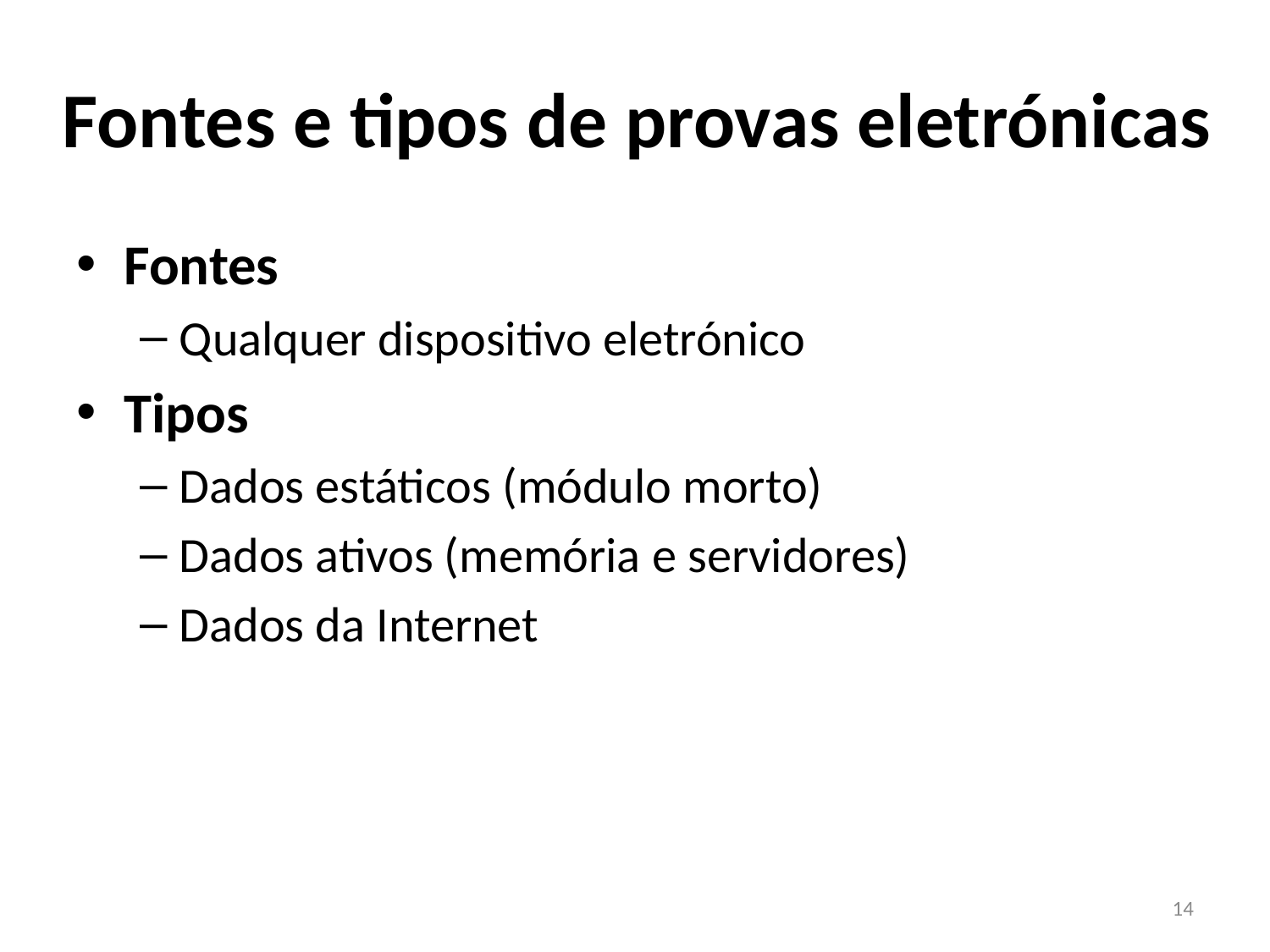

# Fontes e tipos de provas eletrónicas
Fontes
Qualquer dispositivo eletrónico
Tipos
Dados estáticos (módulo morto)
Dados ativos (memória e servidores)
Dados da Internet
14